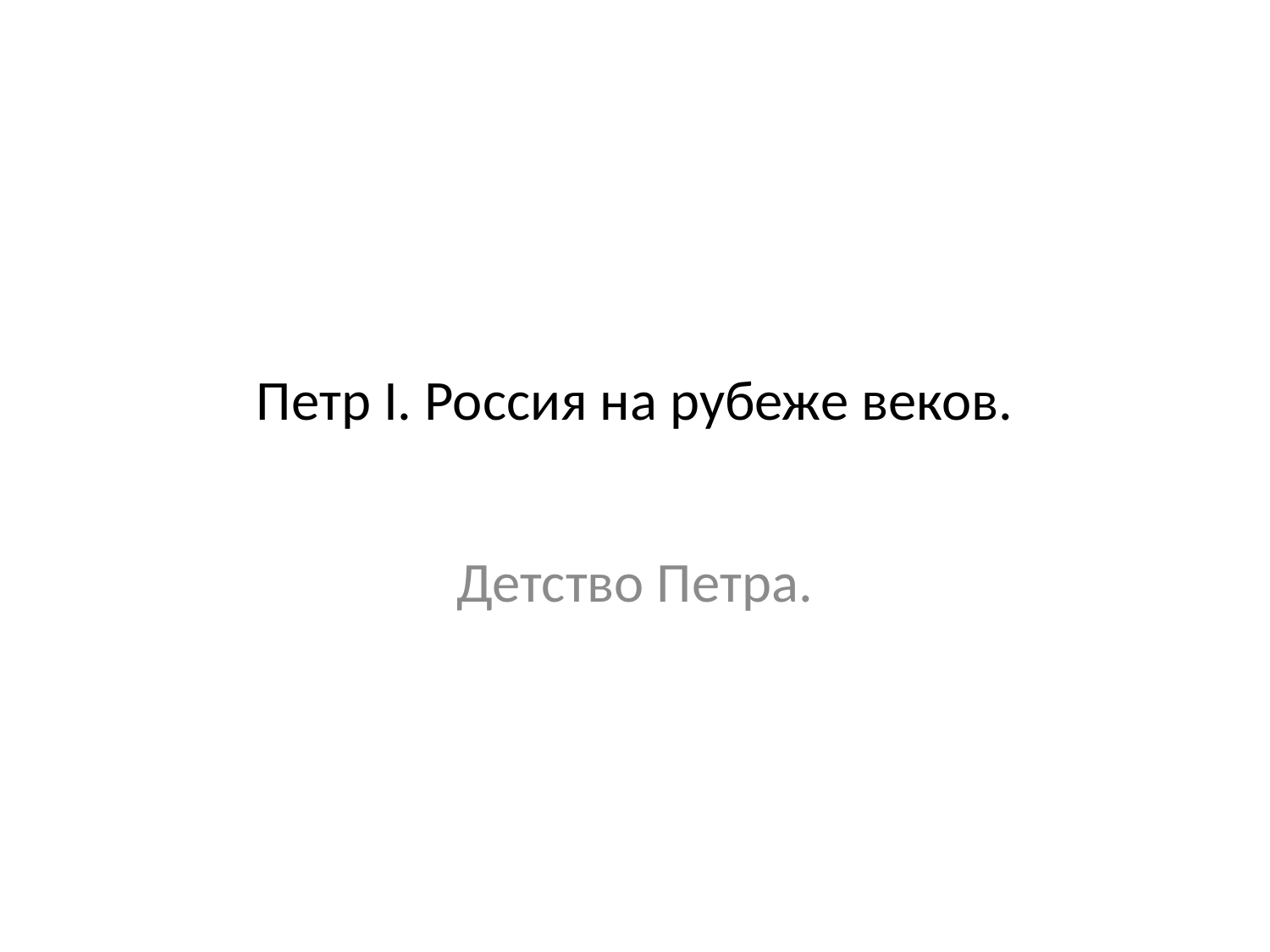

# Петр I. Россия на рубеже веков.
Детство Петра.